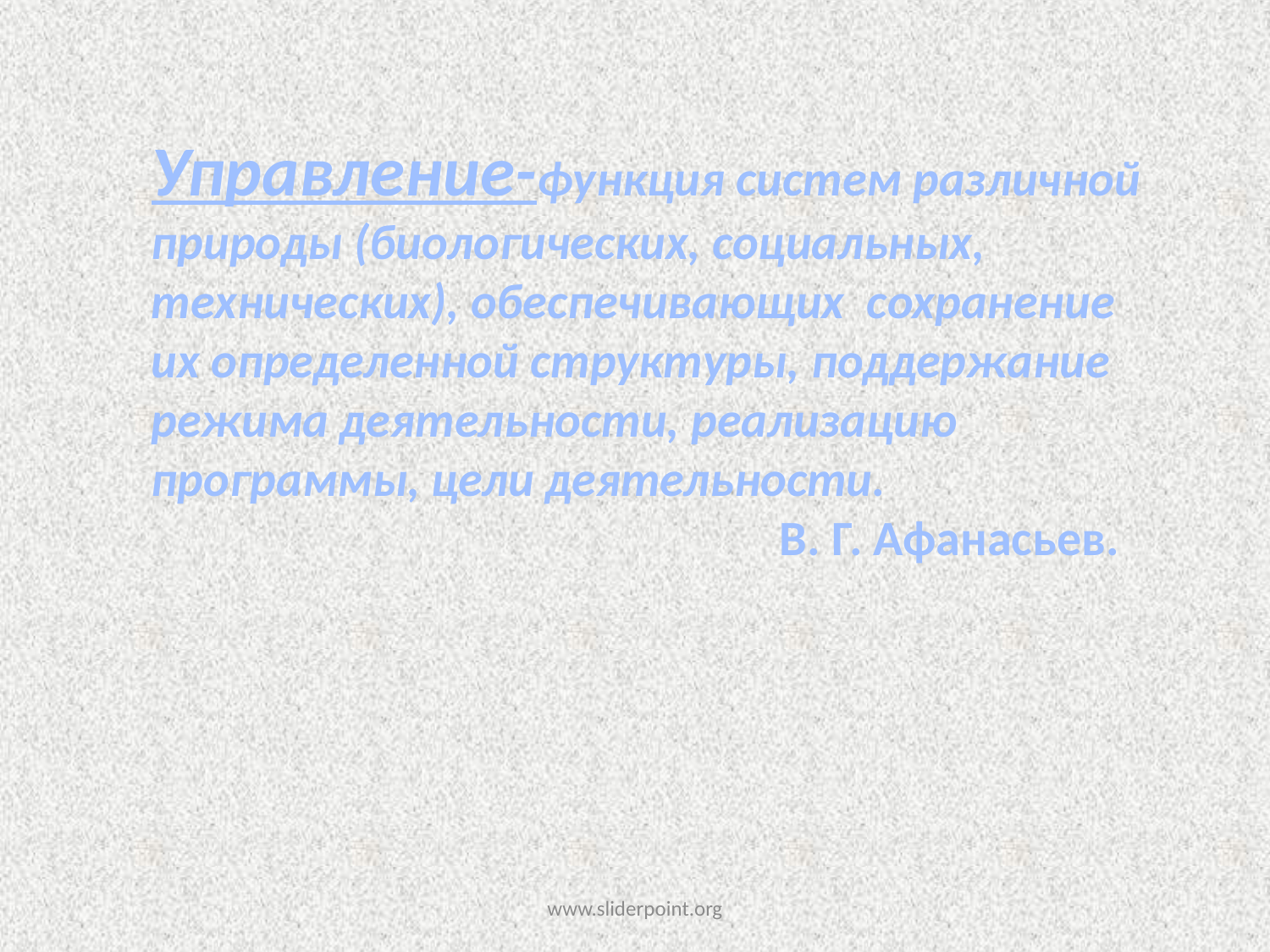

Управление-функция систем различной природы (биологических, социальных, технических), обеспечивающих  сохранение их определенной структуры, поддержание режима деятельности, реализацию программы, цели деятельности.
                                                        В. Г. Афанасьев.

www.sliderpoint.org